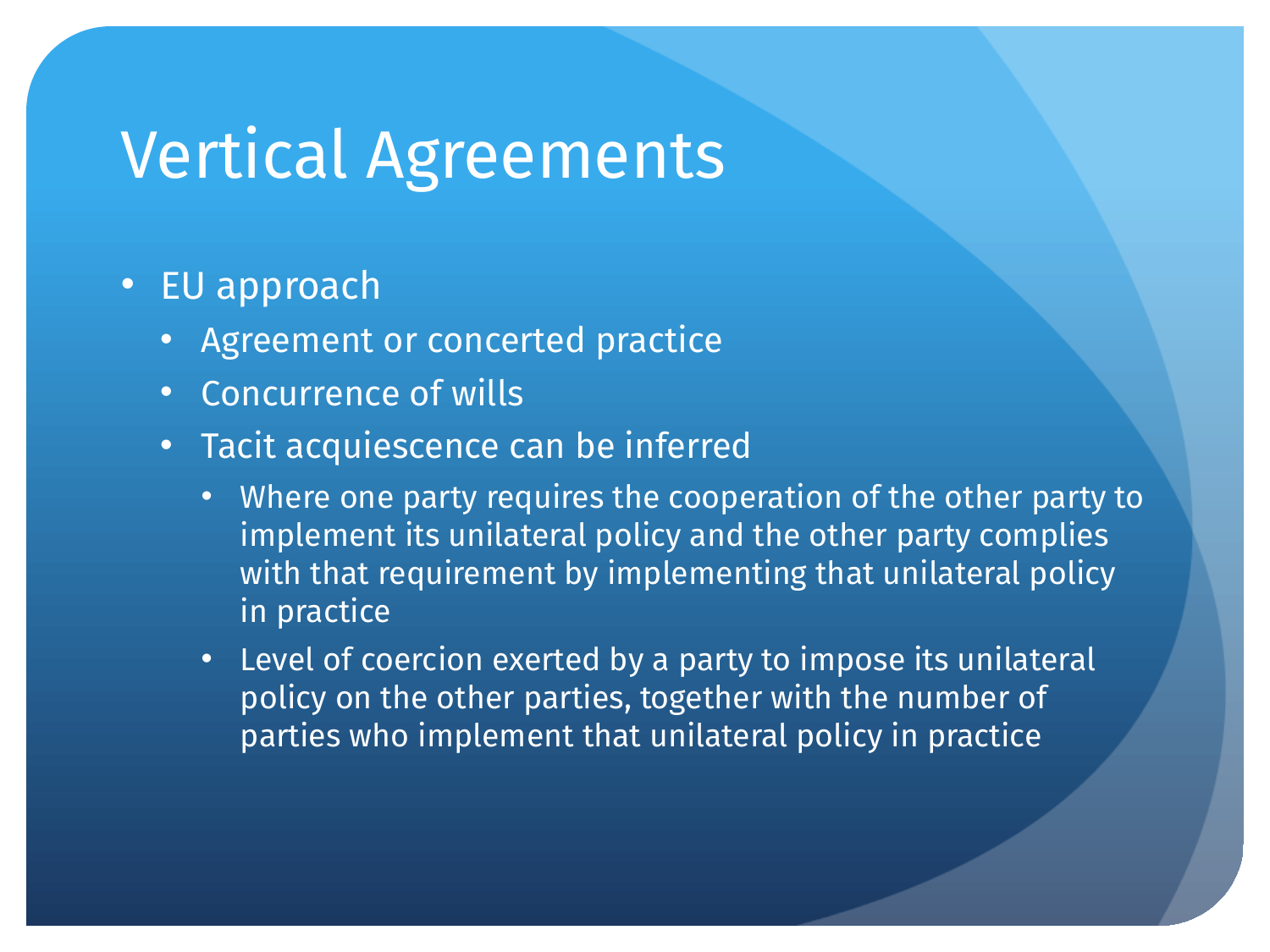

# Vertical Agreements
EU approach
Agreement or concerted practice
Concurrence of wills
Tacit acquiescence can be inferred
Where one party requires the cooperation of the other party to implement its unilateral policy and the other party complies with that requirement by implementing that unilateral policy in practice
Level of coercion exerted by a party to impose its unilateral policy on the other parties, together with the number of parties who implement that unilateral policy in practice